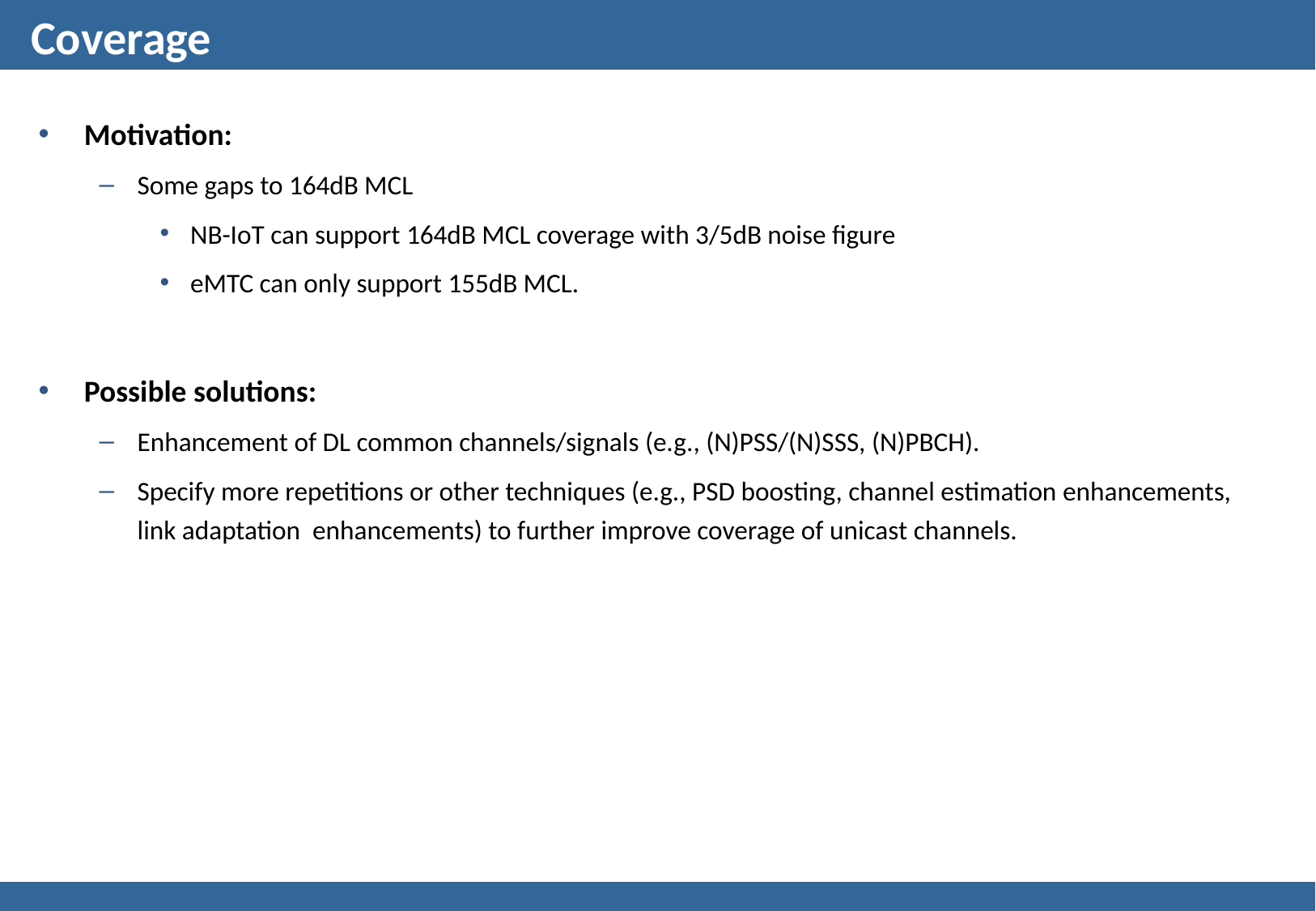

# Coverage
Motivation:
Some gaps to 164dB MCL
NB-IoT can support 164dB MCL coverage with 3/5dB noise figure
eMTC can only support 155dB MCL.

Possible solutions:
Enhancement of DL common channels/signals (e.g., (N)PSS/(N)SSS, (N)PBCH).
Specify more repetitions or other techniques (e.g., PSD boosting, channel estimation enhancements,      link adaptation  enhancements) to further improve coverage of unicast channels.